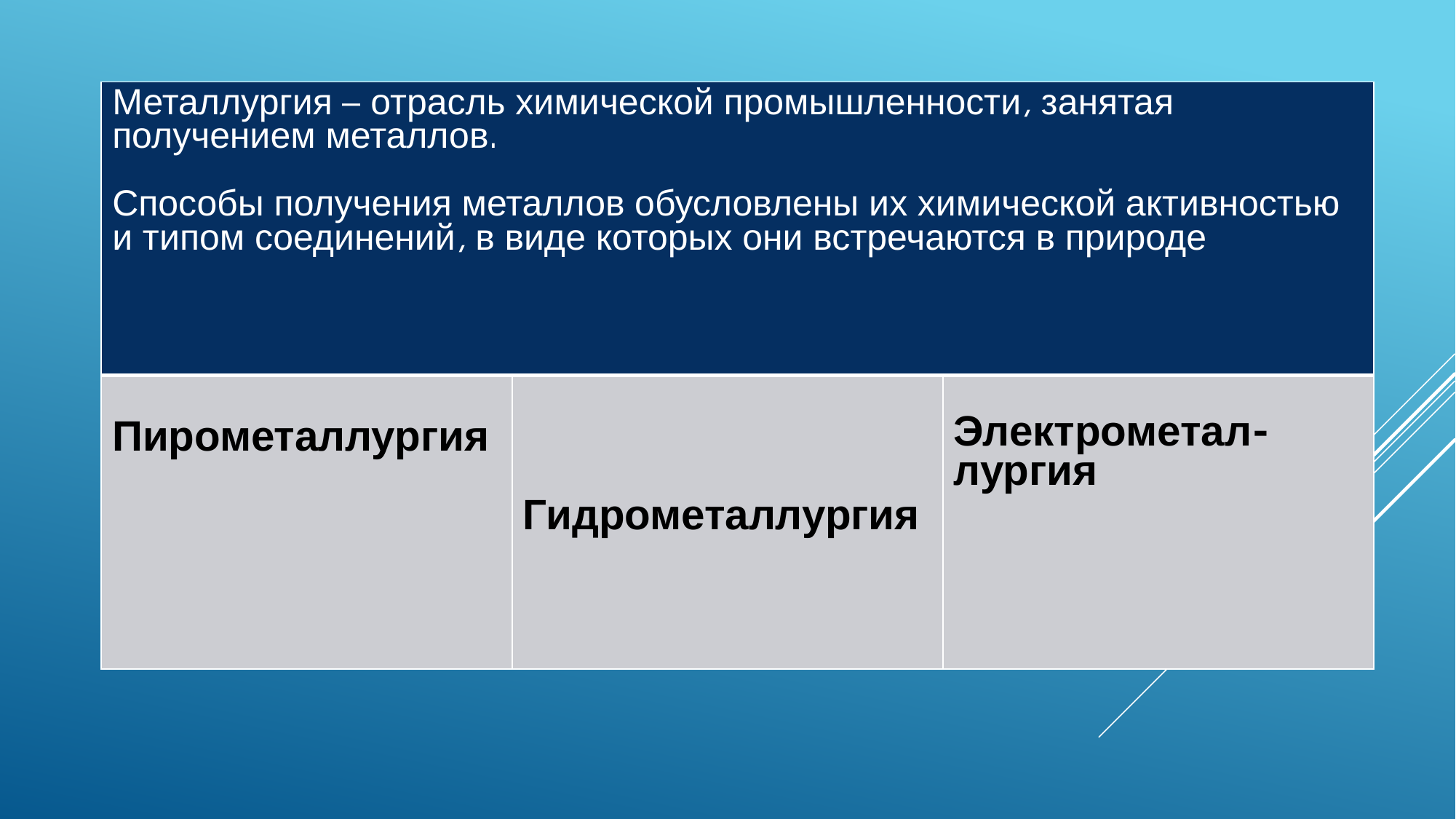

| Металлургия – отрасль химической промышленности, занятая получением металлов. Способы получения металлов обусловлены их химической активностью и типом соединений, в виде которых они встречаются в природе |  |  |
| --- | --- | --- |
| Пирометаллургия | Гидрометаллургия | Электрометал- лургия |
#